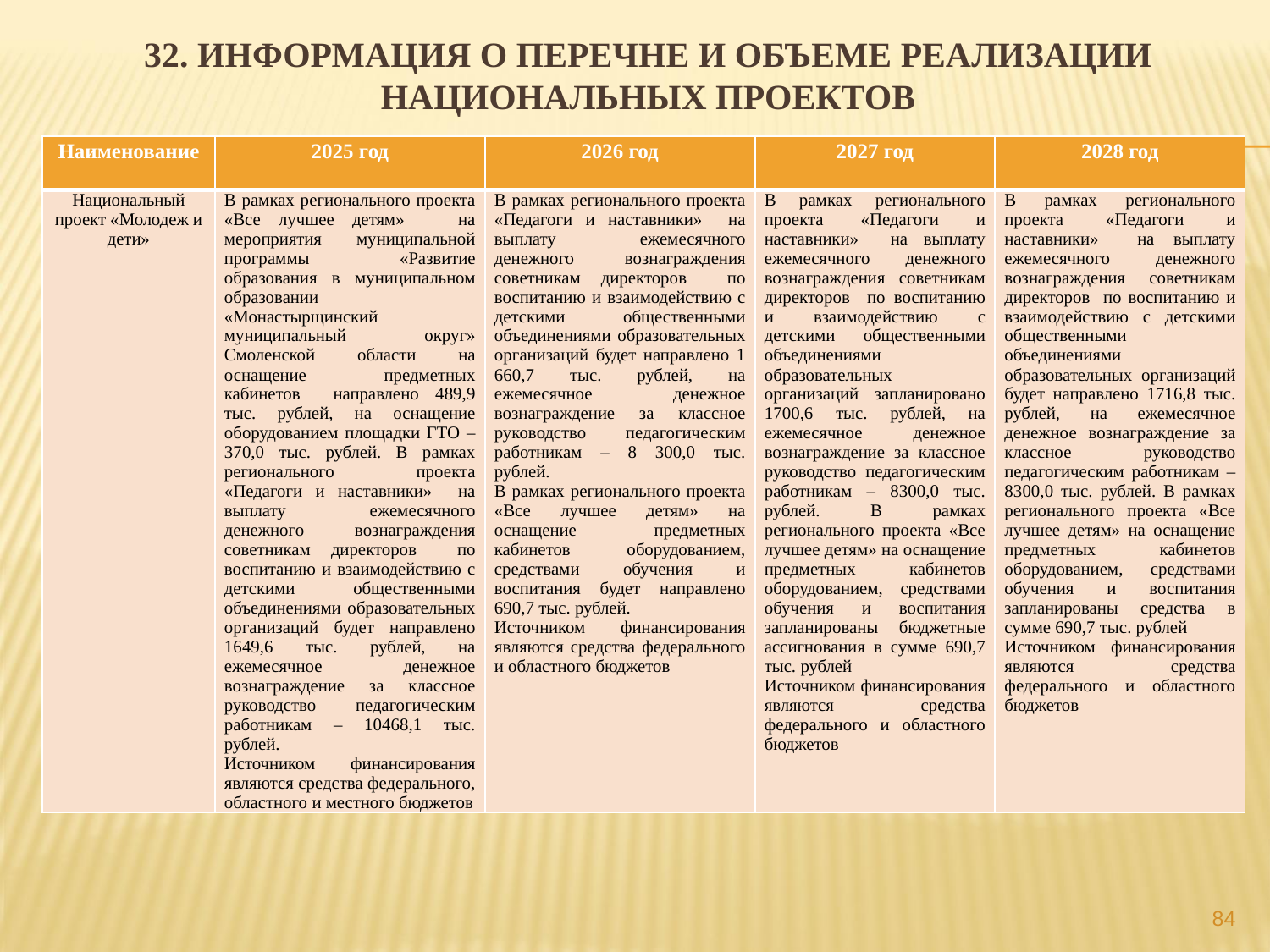

# 32. Информация о перечне и объеме реализации национальных проектов
| Наименование | 2025 год | 2026 год | 2027 год | 2028 год |
| --- | --- | --- | --- | --- |
| Национальный проект «Молодеж и дети» | В рамках регионального проекта «Все лучшее детям» на мероприятия муниципальной программы «Развитие образования в муниципальном образовании «Монастырщинский муниципальный округ» Смоленской области на оснащение предметных кабинетов направлено 489,9 тыс. рублей, на оснащение оборудованием площадки ГТО – 370,0 тыс. рублей. В рамках регионального проекта «Педагоги и наставники» на выплату ежемесячного денежного вознаграждения советникам директоров по воспитанию и взаимодействию с детскими общественными объединениями образовательных организаций будет направлено 1649,6 тыс. рублей, на ежемесячное денежное вознаграждение за классное руководство педагогическим работникам – 10468,1 тыс. рублей. Источником финансирования являются средства федерального, областного и местного бюджетов | В рамках регионального проекта «Педагоги и наставники» на выплату ежемесячного денежного вознаграждения советникам директоров по воспитанию и взаимодействию с детскими общественными объединениями образовательных организаций будет направлено 1 660,7 тыс. рублей, на ежемесячное денежное вознаграждение за классное руководство педагогическим работникам – 8 300,0 тыс. рублей. В рамках регионального проекта «Все лучшее детям» на оснащение предметных кабинетов оборудованием, средствами обучения и воспитания будет направлено 690,7 тыс. рублей. Источником финансирования являются средства федерального и областного бюджетов | В рамках регионального проекта «Педагоги и наставники» на выплату ежемесячного денежного вознаграждения советникам директоров по воспитанию и взаимодействию с детскими общественными объединениями образовательных организаций запланировано 1700,6 тыс. рублей, на ежемесячное денежное вознаграждение за классное руководство педагогическим работникам – 8300,0 тыс. рублей. В рамках регионального проекта «Все лучшее детям» на оснащение предметных кабинетов оборудованием, средствами обучения и воспитания запланированы бюджетные ассигнования в сумме 690,7 тыс. рублей Источником финансирования являются средства федерального и областного бюджетов | В рамках регионального проекта «Педагоги и наставники» на выплату ежемесячного денежного вознаграждения советникам директоров по воспитанию и взаимодействию с детскими общественными объединениями образовательных организаций будет направлено 1716,8 тыс. рублей, на ежемесячное денежное вознаграждение за классное руководство педагогическим работникам – 8300,0 тыс. рублей. В рамках регионального проекта «Все лучшее детям» на оснащение предметных кабинетов оборудованием, средствами обучения и воспитания запланированы средства в сумме 690,7 тыс. рублей Источником финансирования являются средства федерального и областного бюджетов |
84